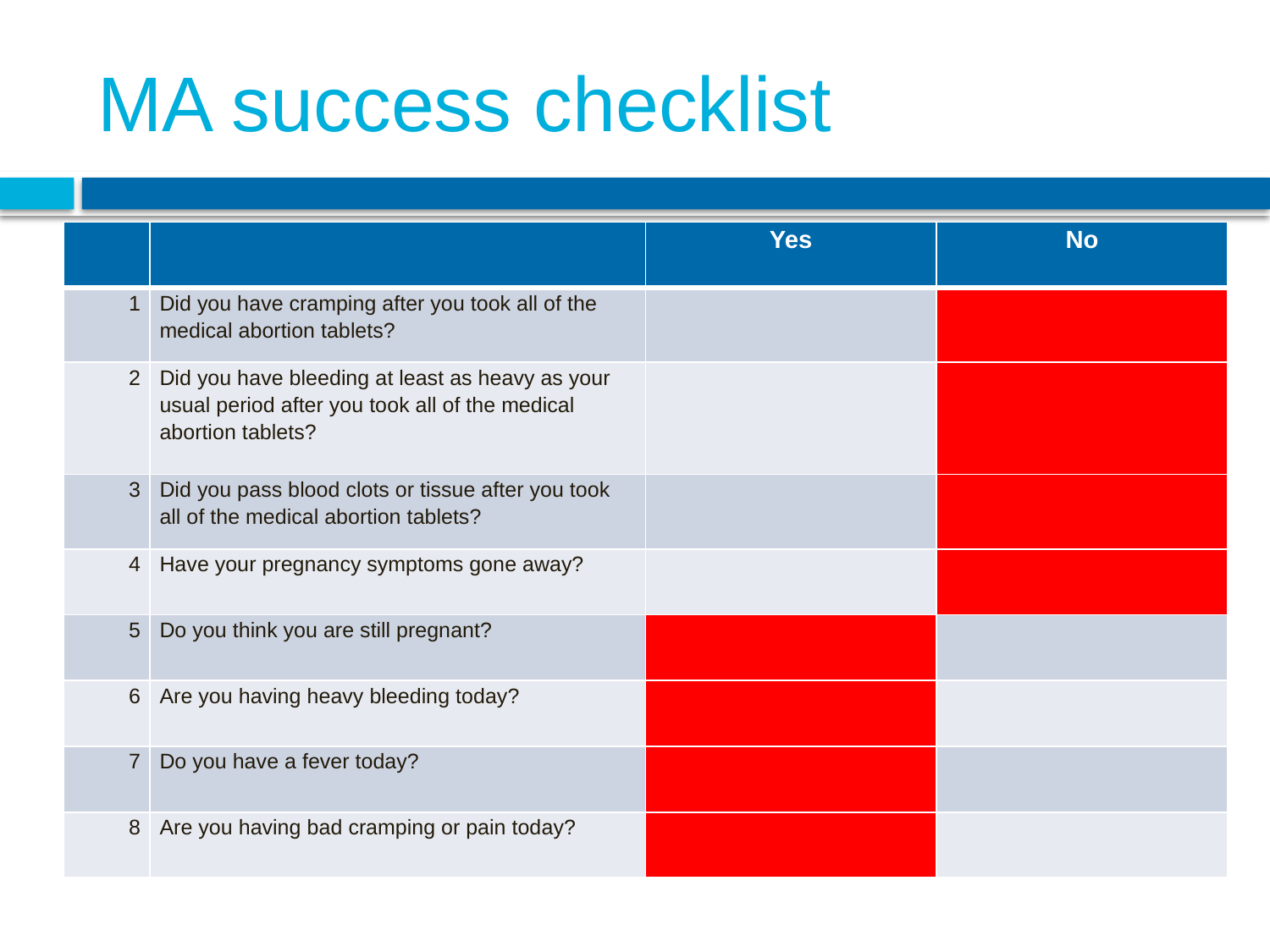

# MA success checklist
|  |  | Yes | No |
| --- | --- | --- | --- |
| 1 | Did you have cramping after you took all of the medical abortion tablets? |  |  |
| 2 | Did you have bleeding at least as heavy as your usual period after you took all of the medical abortion tablets? |  |  |
| 3 | Did you pass blood clots or tissue after you took all of the medical abortion tablets? |  |  |
| 4 | Have your pregnancy symptoms gone away? |  |  |
| 5 | Do you think you are still pregnant? |  |  |
| 6 | Are you having heavy bleeding today? |  |  |
| 7 | Do you have a fever today? |  |  |
| 8 | Are you having bad cramping or pain today? |  |  |